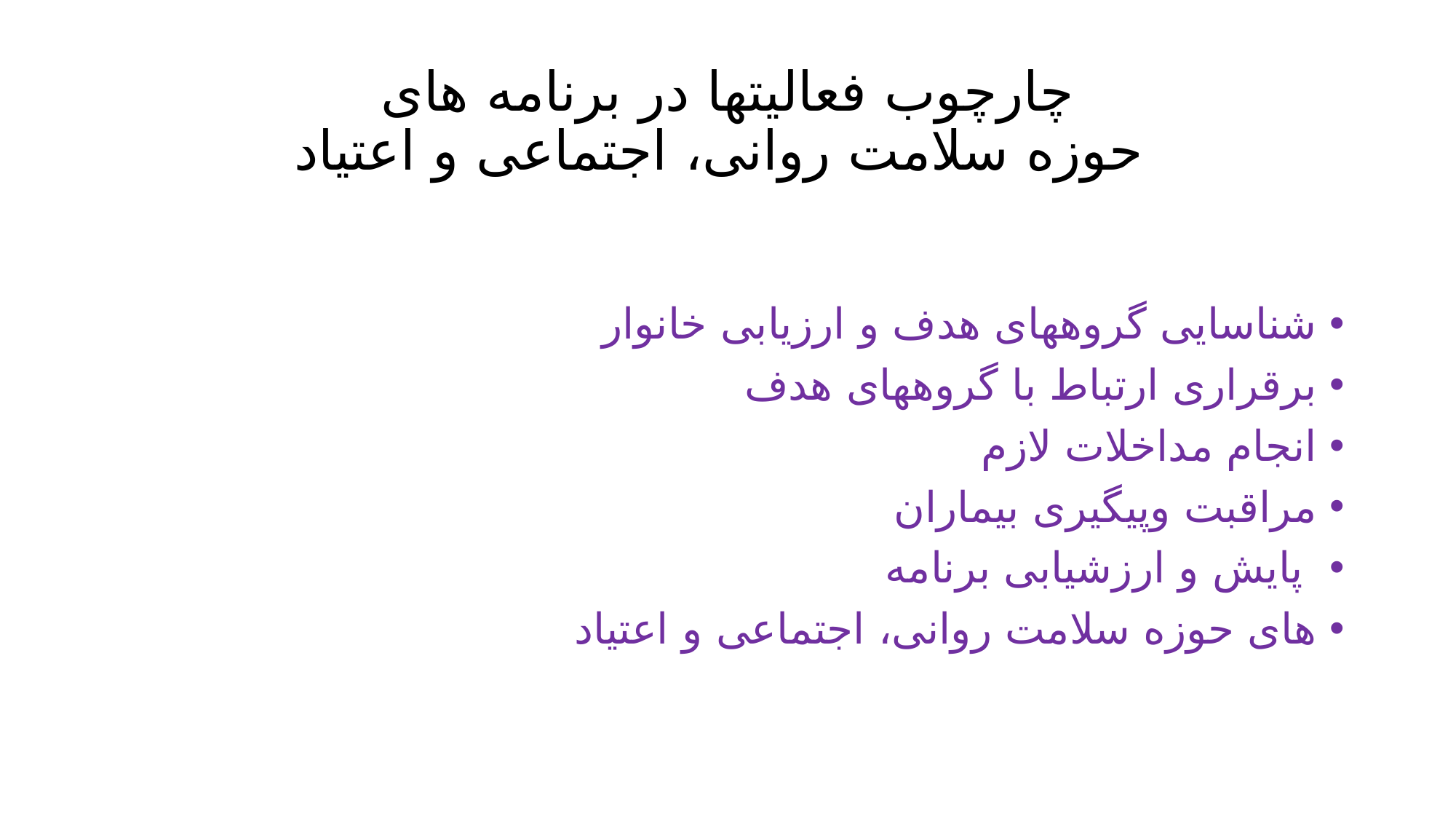

# چارچوب فعالیتها در برنامه های حوزه سلامت روانی، اجتماعی و اعتیاد
شناسایی گروههای هدف و ارزیابی خانوار
برقراری ارتباط با گروههای هدف
انجام مداخلات لازم
مراقبت وپیگیری بیماران
 پایش و ارزشیابی برنامه
های حوزه سلامت روانی، اجتماعی و اعتیاد